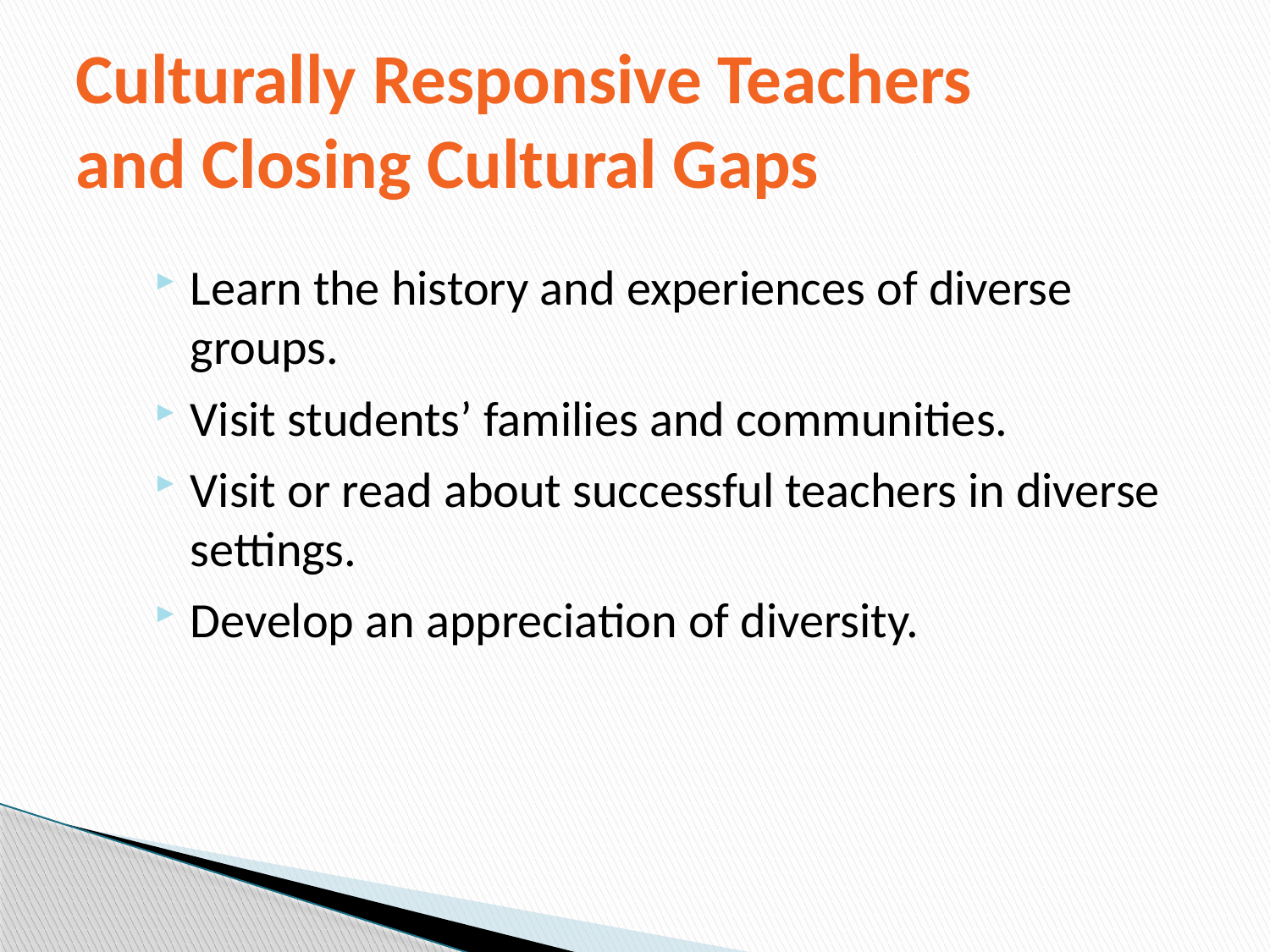

# Culturally Responsive Teachers and Closing Cultural Gaps
Learn the history and experiences of diverse groups.
Visit students’ families and communities.
Visit or read about successful teachers in diverse settings.
Develop an appreciation of diversity.